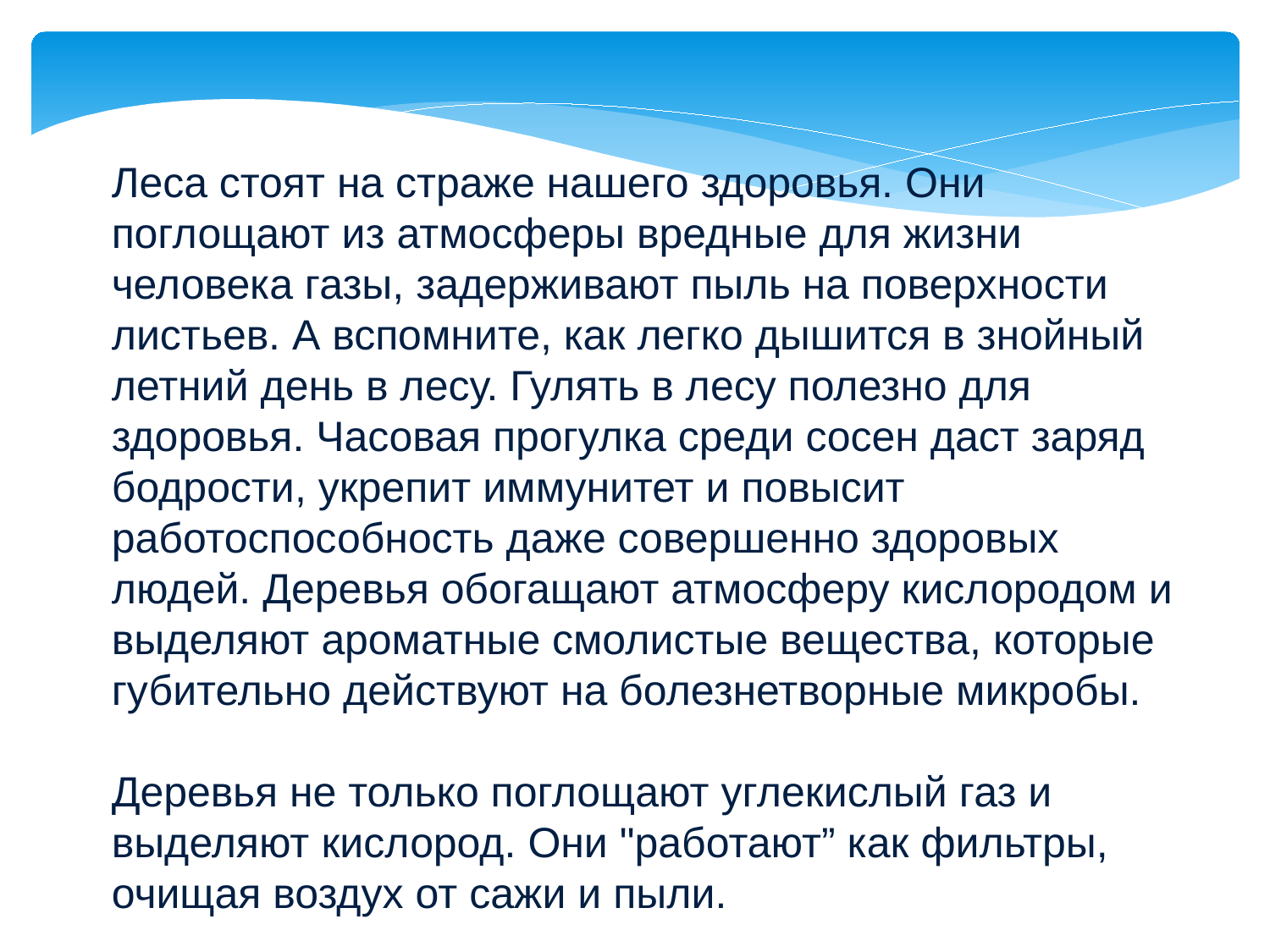

Леса стоят на страже нашего здоровья. Они поглощают из атмосферы вредные для жизни человека газы, задерживают пыль на поверхности листьев. А вспомните, как легко дышится в знойный летний день в лесу. Гулять в лесу полезно для здоровья. Часовая прогулка среди сосен даст заряд бодрости, укрепит иммунитет и повысит работоспособность даже совершенно здоровых людей. Деревья обогащают атмосферу кислородом и выделяют ароматные смолистые вещества, которые губительно действуют на болезнетворные микробы.

Деревья не только поглощают углекислый газ и выделяют кислород. Они "работают” как фильтры, очищая воздух от сажи и пыли.